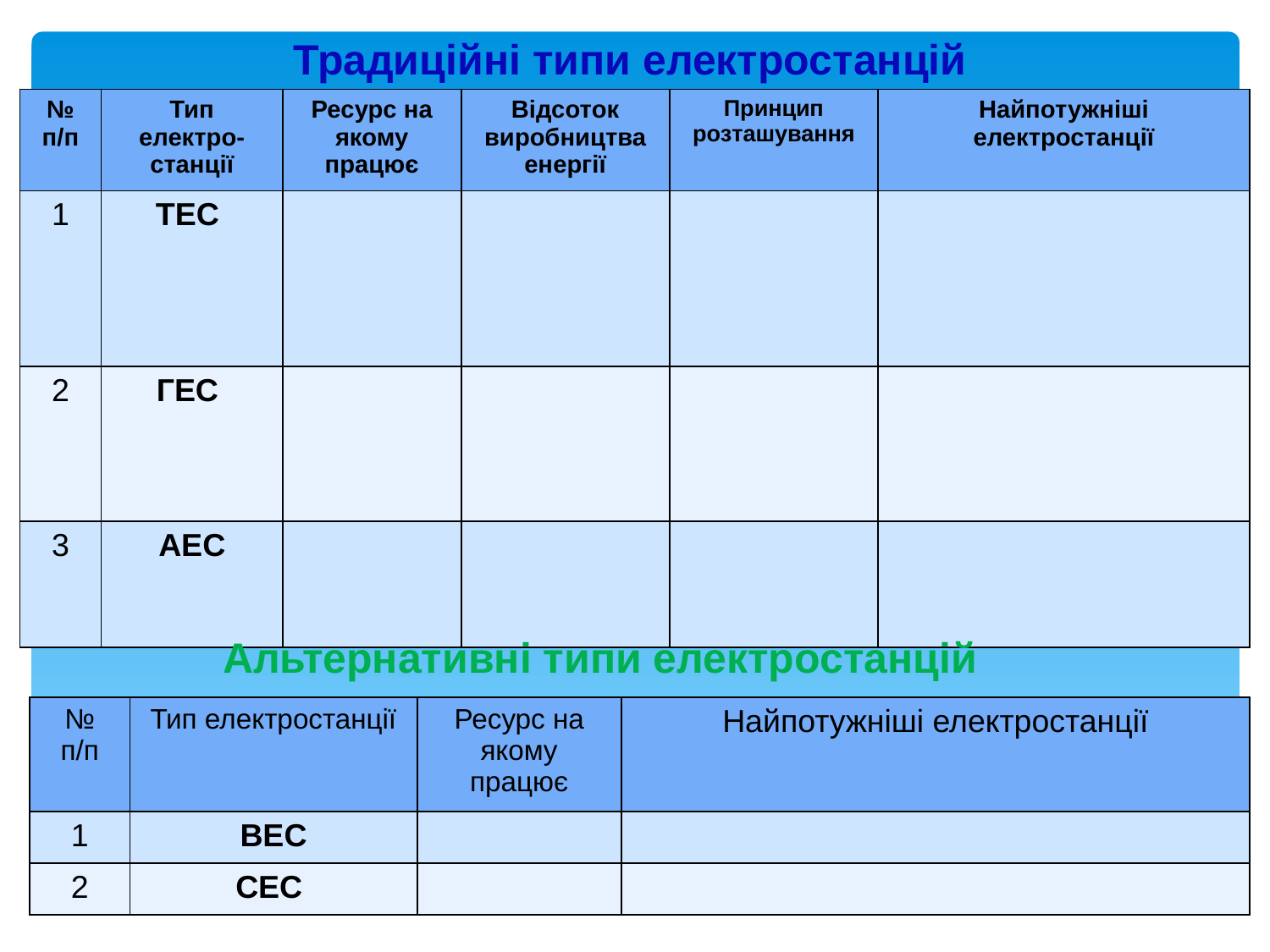

Традиційні типи електростанцій
| № п/п | Тип електро-станції | Ресурс на якому працює | Відсоток виробництва енергії | Принцип розташування | Найпотужніші електростанції |
| --- | --- | --- | --- | --- | --- |
| 1 | ТЕС |  |  |  |  |
| 2 | ГЕС |  |  |  |  |
| 3 | АЕС |  |  |  |  |
Альтернативні типи електростанцій
| № п/п | Тип електростанції | Ресурс на якому працює | Найпотужніші електростанції |
| --- | --- | --- | --- |
| 1 | ВЕС |  |  |
| 2 | СЕС |  |  |
Альтернативні типи електростанцій